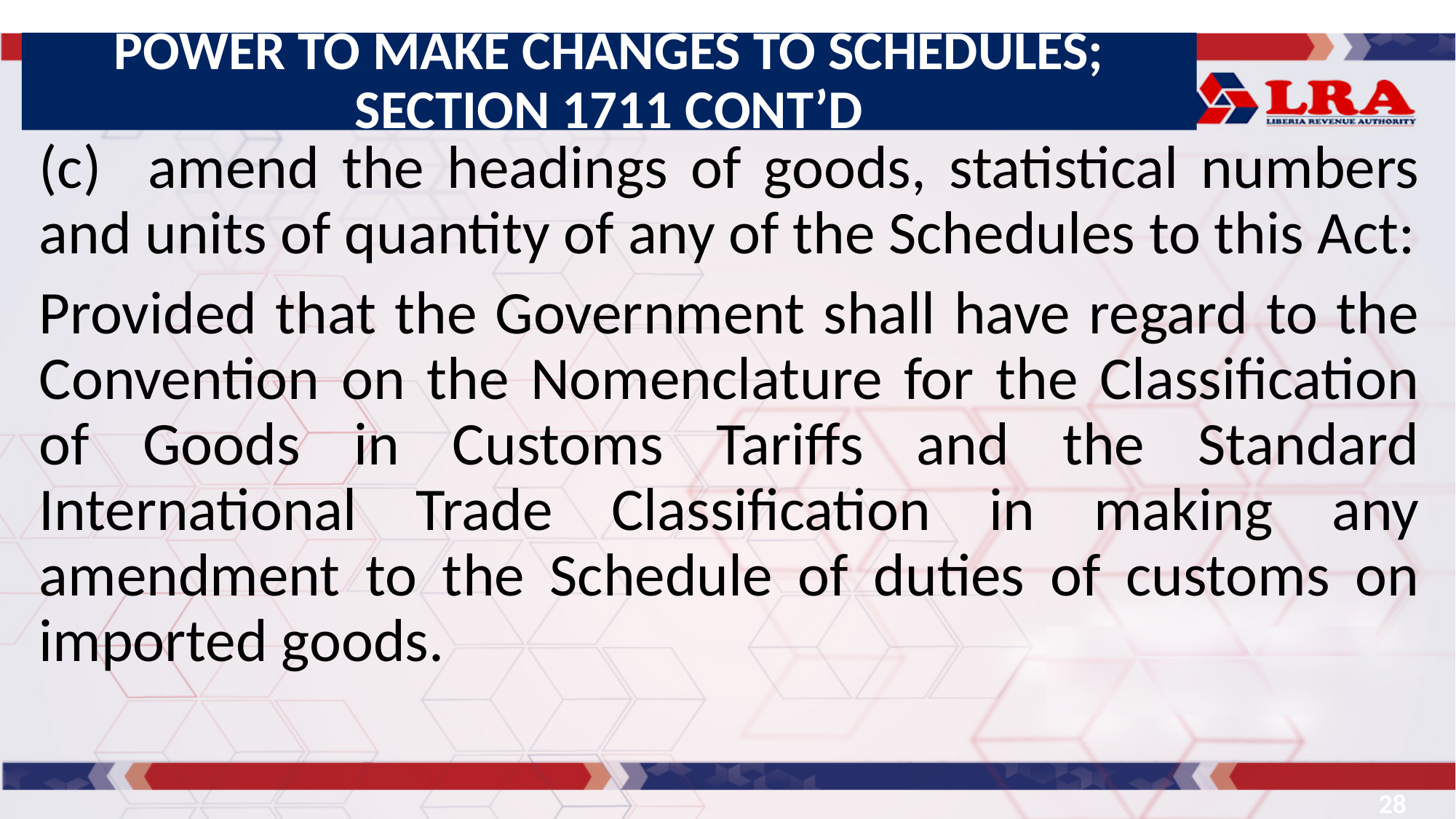

POWER TO MAKE CHANGES TO SCHEDULES; SECTION 1711 CONT’D

(c)	amend the headings of goods, statistical numbers and units of quantity of any of the Schedules to this Act:
Provided that the Government shall have regard to the Convention on the Nomenclature for the Classification of Goods in Customs Tariffs and the Standard International Trade Classification in making any amendment to the Schedule of duties of customs on imported goods.

28